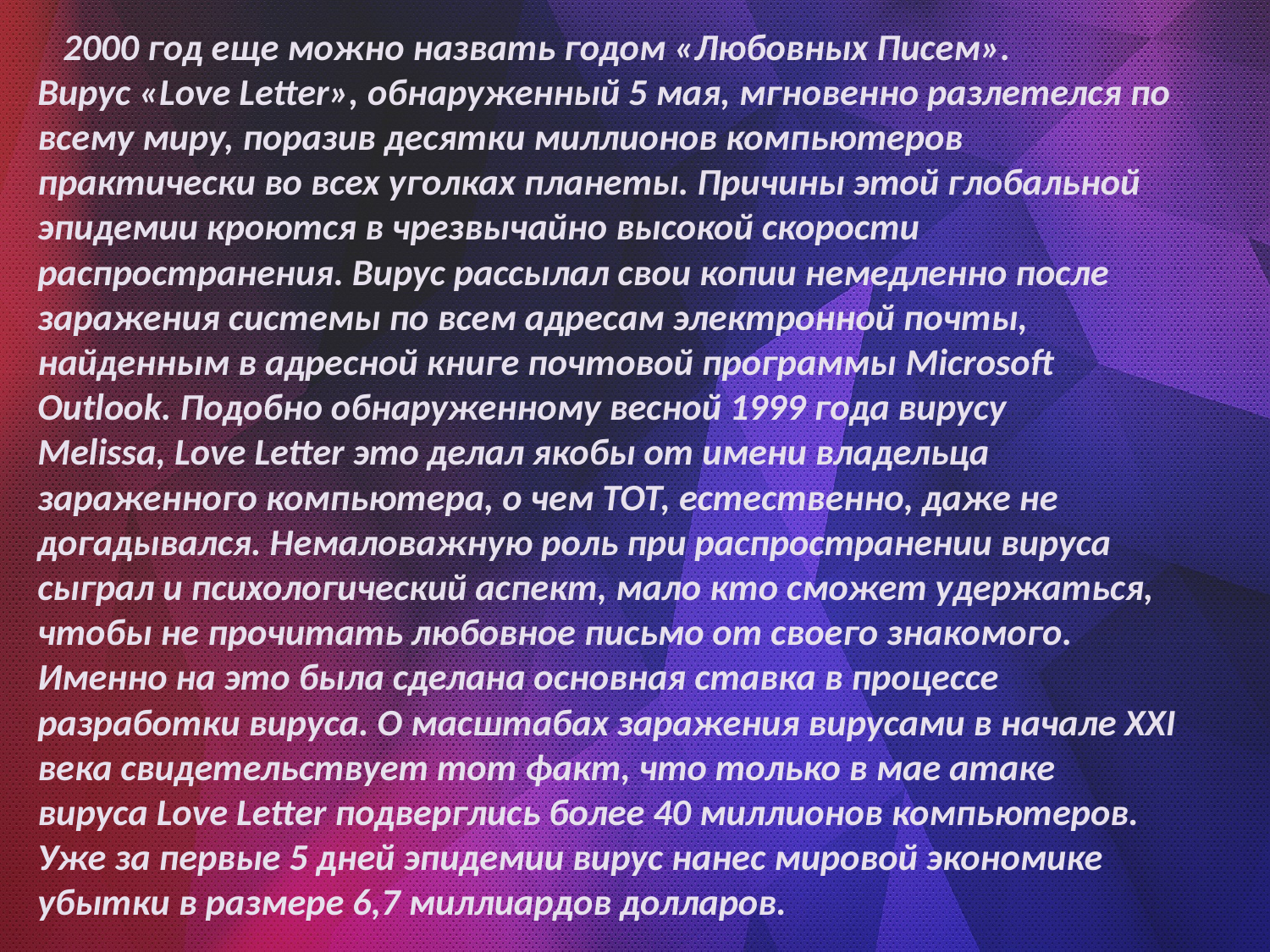

2000 год еще можно назвать годом «Любовных Писем». Вирус «Love Letter», обнаруженный 5 мая, мгновенно разлетелся по всему миру, поразив десятки миллионов компьютеров практически во всех уголках планеты. Причины этой глобальной эпидемии кроются в чрезвычайно высокой скорости распространения. Вирус рассылал свои копии немедленно после заражения системы по всем адресам электронной почты, найденным в адресной книге почтовой программы Мiсrоsоft Outlook. Подобно обнаруженному весной 1999 года вирусу Melissa, Love Letter это делал якобы от имени владельца зараженного компьютера, о чем ТОТ, естественно, даже не догадывался. Немаловажную роль при распространении вируса сыграл и психологический аспект, мало кто сможет удержаться, чтобы не прочитать любовное письмо от своего знакомого. Именно на это была сделана основная ставка в процессе разработки вируса. О масштабах заражения вирусами в начале ХХI века свидетельствует тот факт, что только в мае атаке вируса Love Letter подверглись более 40 миллионов компьютеров. Уже за первые 5 дней эпидемии вирус нанес мировой экономике убытки в размере 6,7 миллиардов долларов.